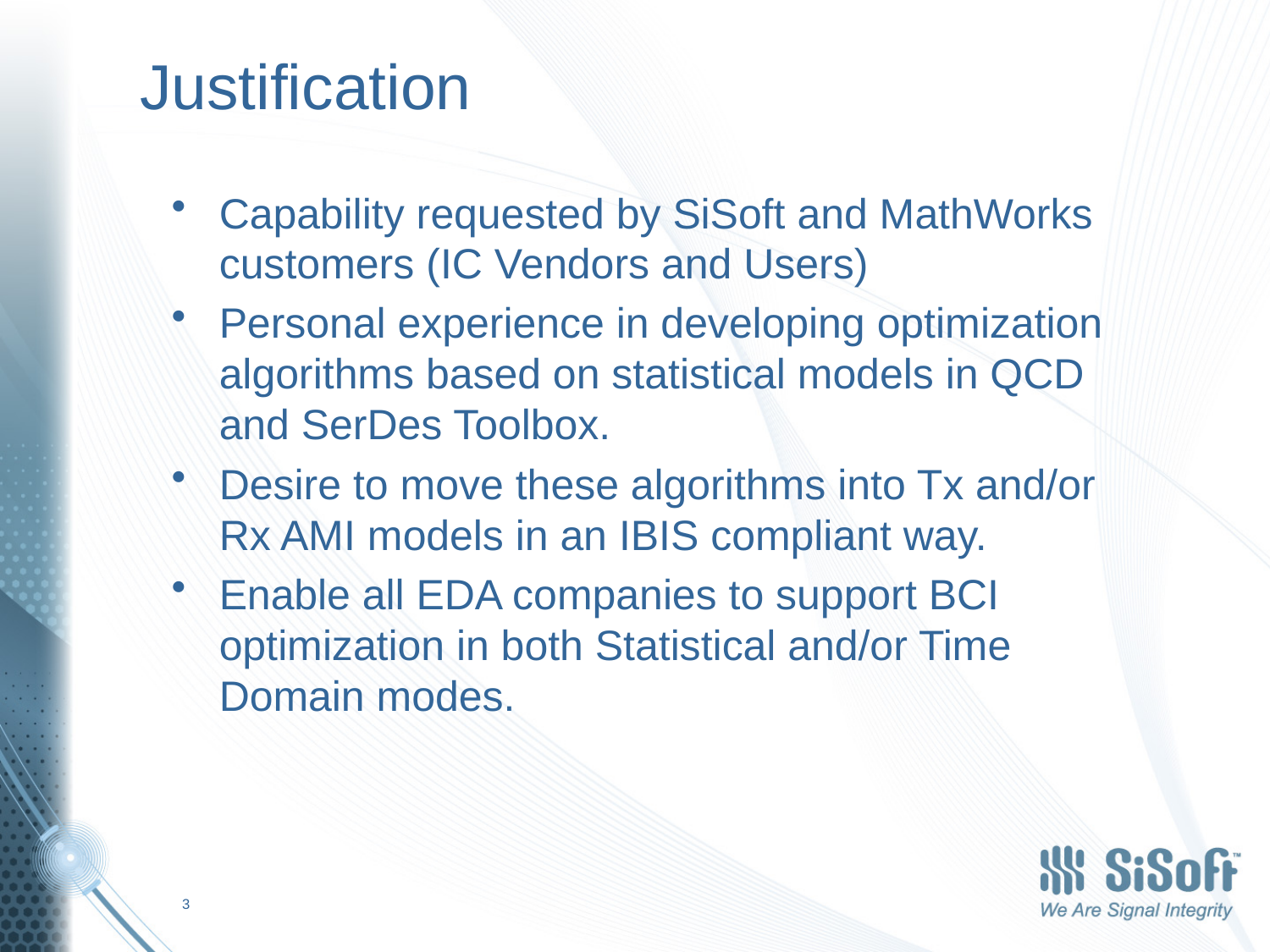

# Justification
Capability requested by SiSoft and MathWorks customers (IC Vendors and Users)
Personal experience in developing optimization algorithms based on statistical models in QCD and SerDes Toolbox.
Desire to move these algorithms into Tx and/or Rx AMI models in an IBIS compliant way.
Enable all EDA companies to support BCI optimization in both Statistical and/or Time Domain modes.

3